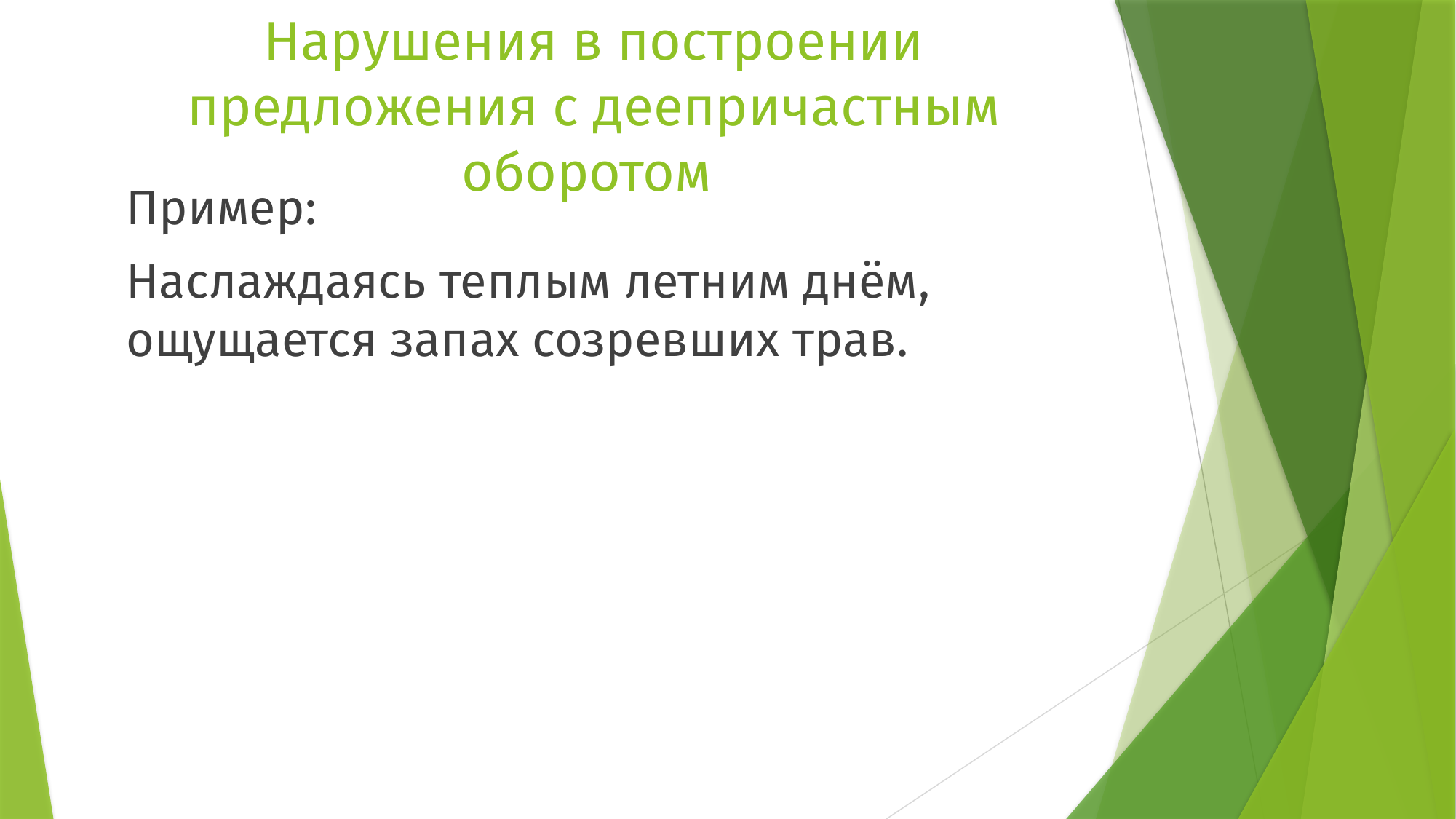

# Нарушения в построении предложения с деепричастным оборотом
Пример:
Наслаждаясь теплым летним днём, ощущается запах созревших трав.